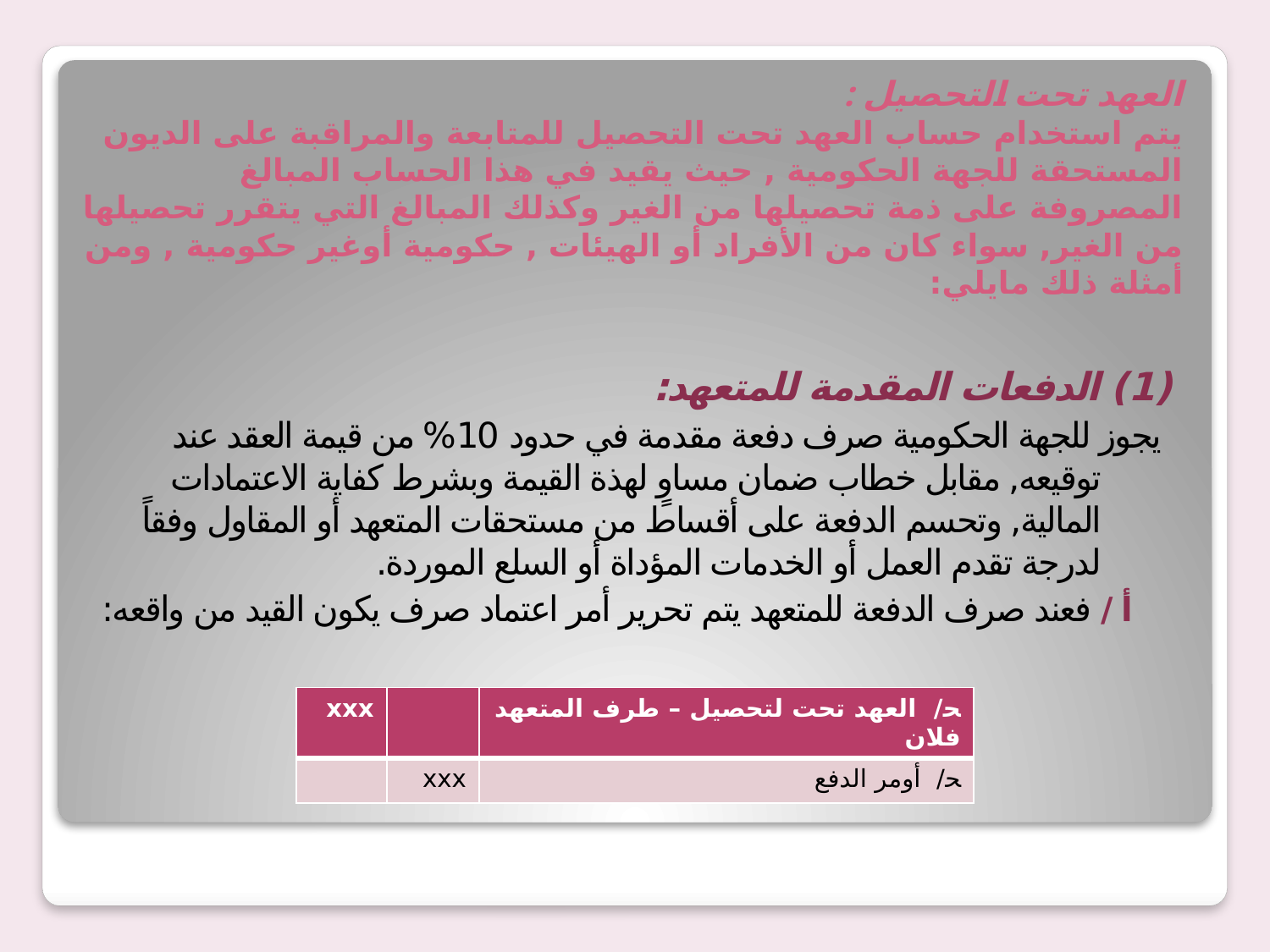

# العهد تحت التحصيل : يتم استخدام حساب العهد تحت التحصيل للمتابعة والمراقبة على الديون المستحقة للجهة الحكومية , حيث يقيد في هذا الحساب المبالغ المصروفة على ذمة تحصيلها من الغير وكذلك المبالغ التي يتقرر تحصيلها من الغير, سواء كان من الأفراد أو الهيئات , حكومية أوغير حكومية , ومن أمثلة ذلك مايلي:
(1) الدفعات المقدمة للمتعهد:
 يجوز للجهة الحكومية صرف دفعة مقدمة في حدود 10% من قيمة العقد عند توقيعه, مقابل خطاب ضمان مساوٍ لهذة القيمة وبشرط كفاية الاعتمادات المالية, وتحسم الدفعة على أقساط من مستحقات المتعهد أو المقاول وفقاً لدرجة تقدم العمل أو الخدمات المؤداة أو السلع الموردة.
    أ / فعند صرف الدفعة للمتعهد يتم تحرير أمر اعتماد صرف يكون القيد من واقعه:

| xxx |  | ﺤ/ العهد تحت لتحصيل – طرف المتعهد فلان |
| --- | --- | --- |
|  | xxx | ﺤ/ أومر الدفع |